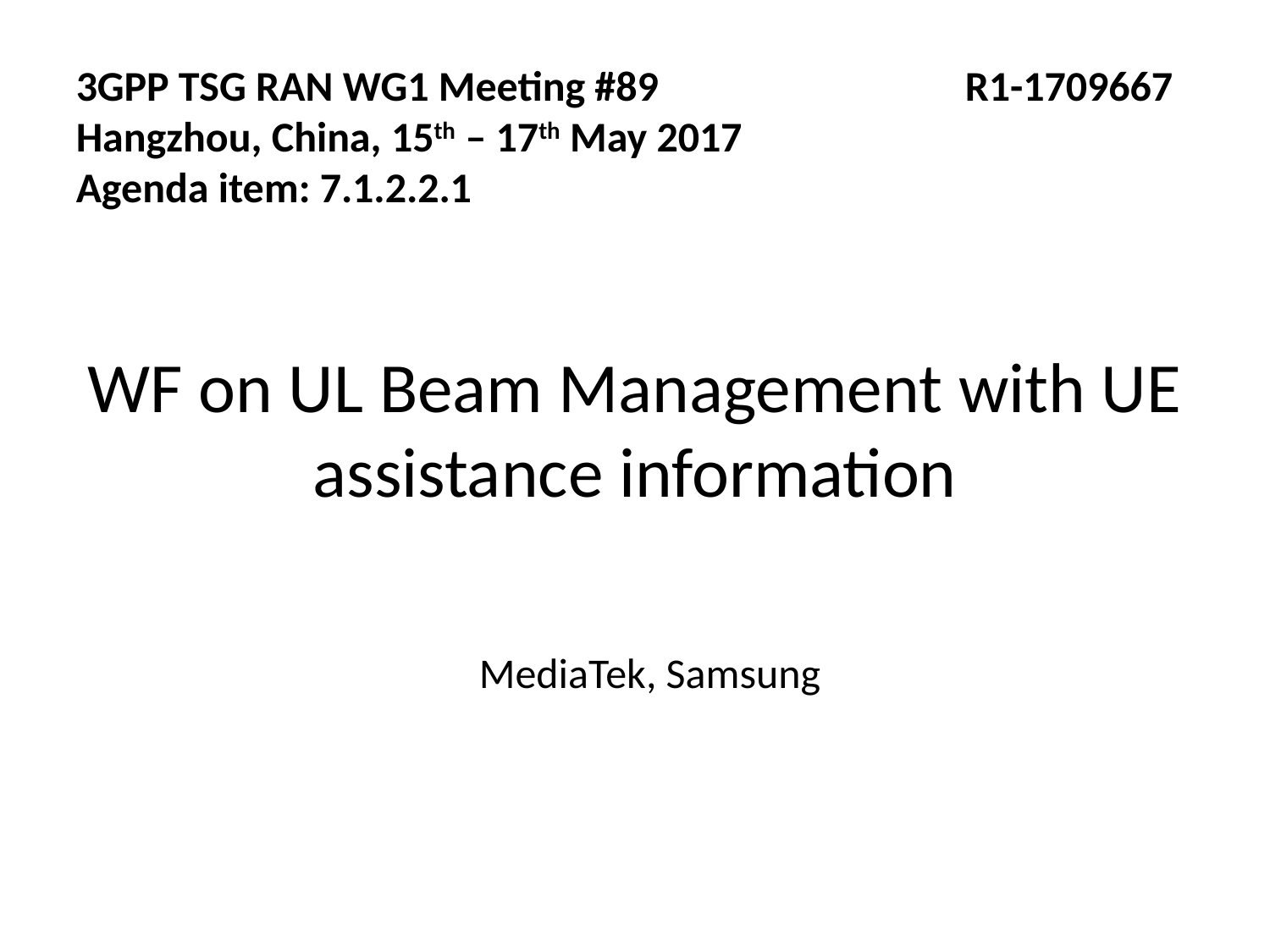

3GPP TSG RAN WG1 Meeting #89             		R1-1709667
Hangzhou, China, 15th – 17th May 2017
Agenda item: 7.1.2.2.1
WF on UL Beam Management with UE assistance information
MediaTek, Samsung